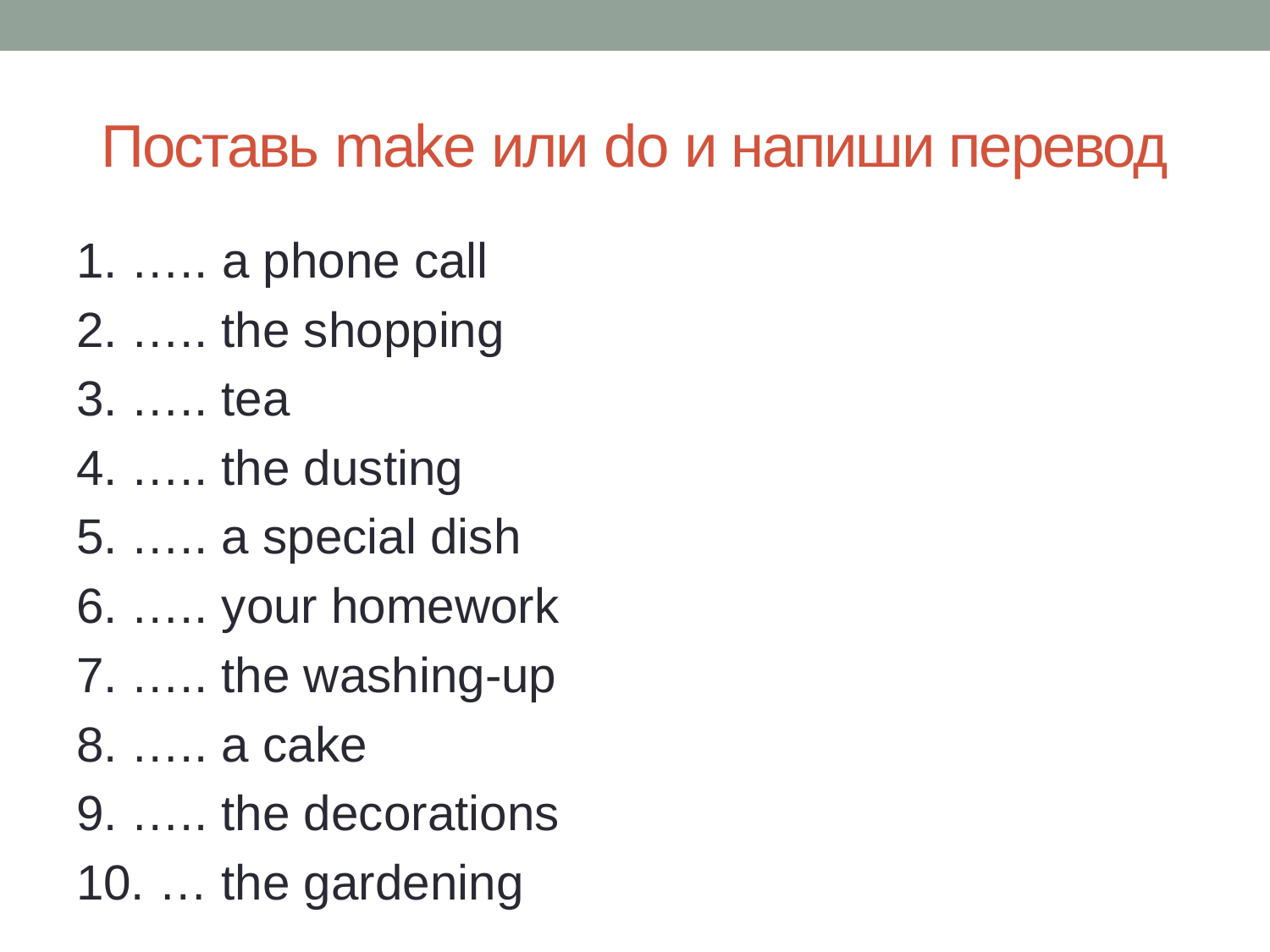

# Поставь make или do и напиши перевод
1. ….. a phone call
2. ….. the shopping
3. ….. tea
4. ….. the dusting
5. ….. a special dish
6. ….. your homework
7. ….. the washing-up
8. ….. a cake
9. ….. the decorations
10. … the gardening